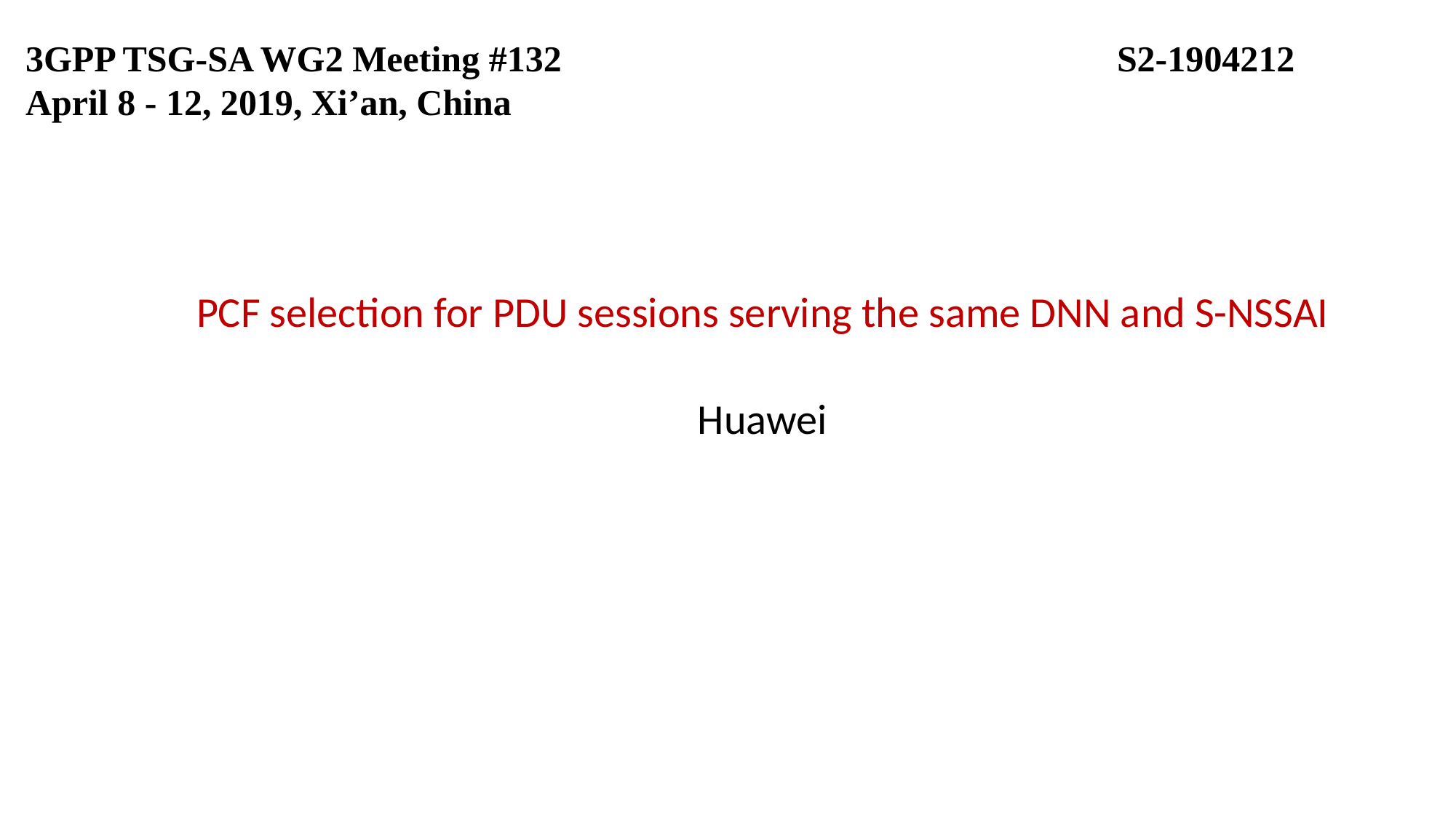

3GPP TSG-SA WG2 Meeting #132						S2-1904212
April 8 - 12, 2019, Xi’an, China
PCF selection for PDU sessions serving the same DNN and S-NSSAI

Huawei